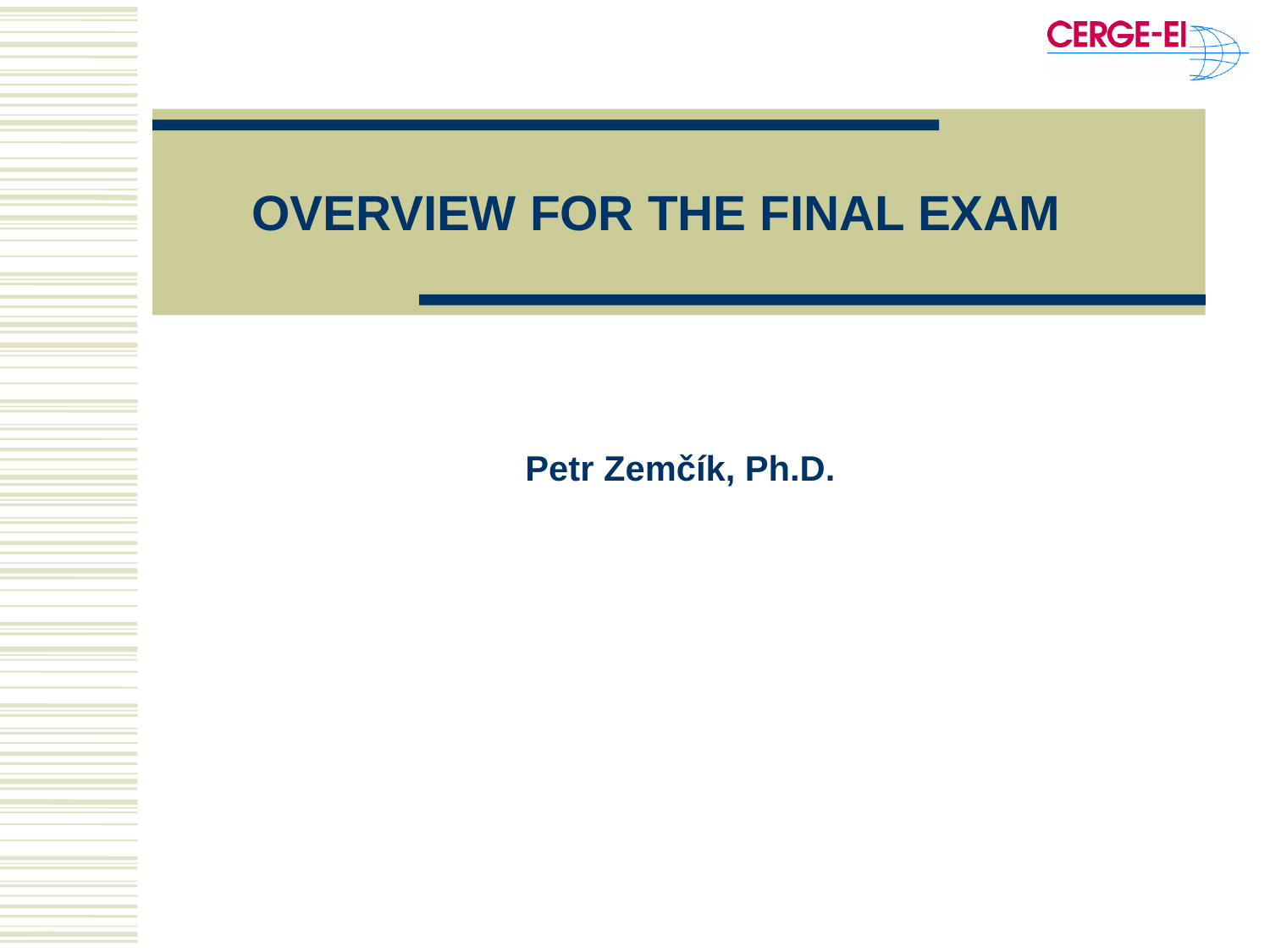

# OVERVIEW FOR THE FINAL EXAM
Petr Zemčík, Ph.D.